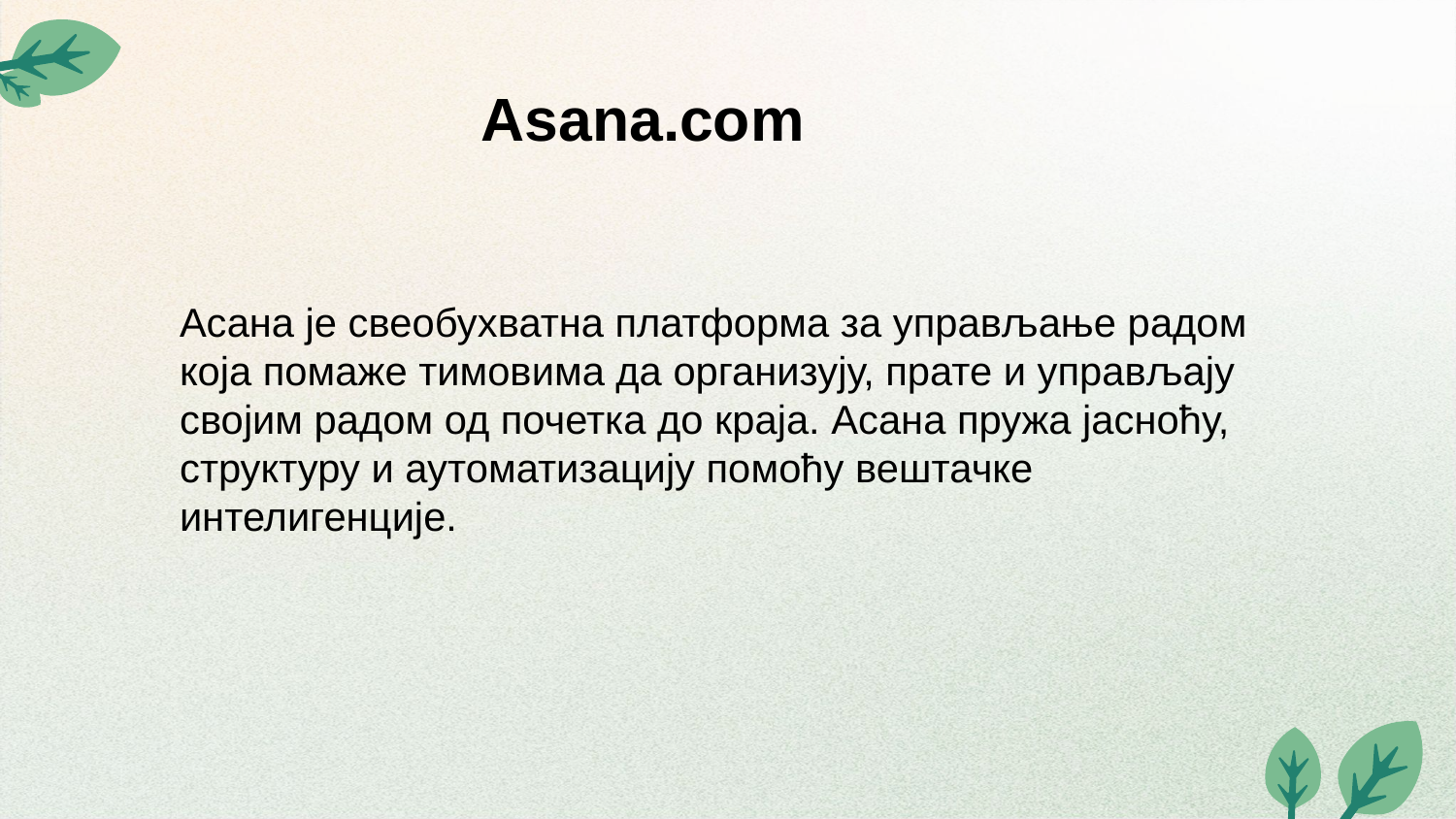

# Asana.com
Асана је свеобухватна платформа за управљање радом која помаже тимовима да организују, прате и управљају својим радом од почетка до краја. Асана пружа јасноћу, структуру и аутоматизацију помоћу вештачке интелигенције.